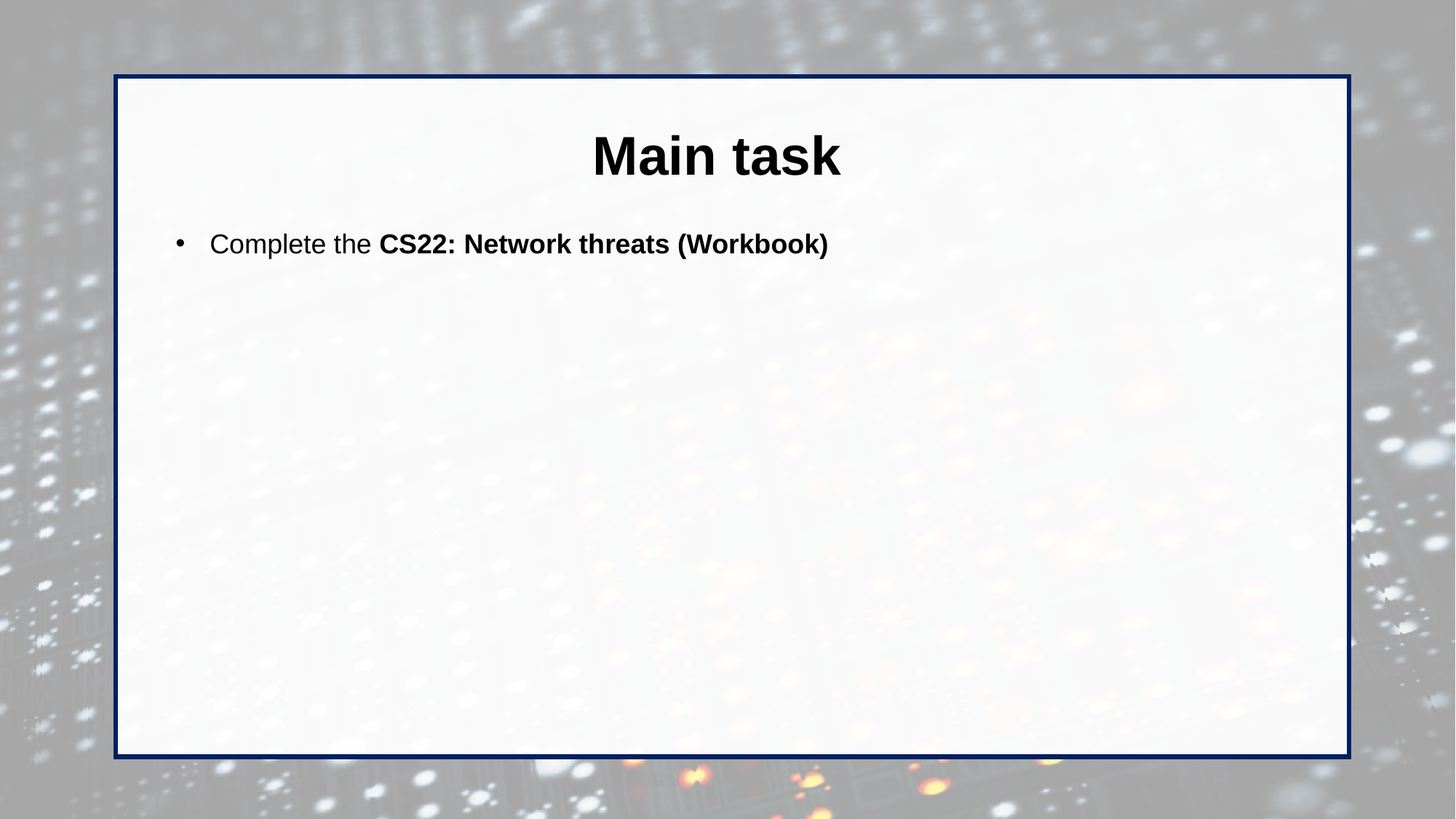

Main task
Complete the CS22: Network threats (Workbook)